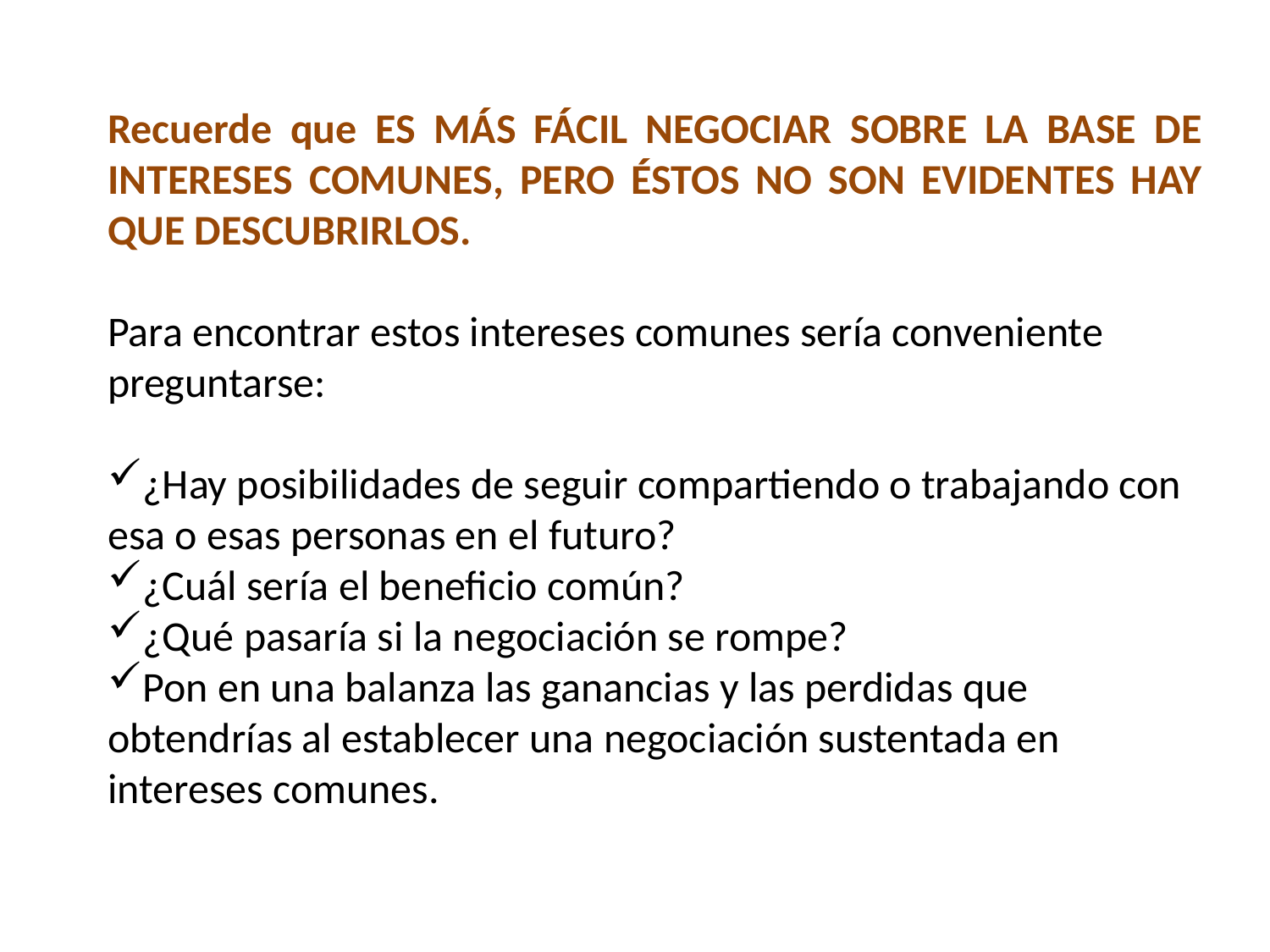

Recuerde que ES MÁS FÁCIL NEGOCIAR SOBRE LA BASE DE INTERESES COMUNES, PERO ÉSTOS NO SON EVIDENTES HAY QUE DESCUBRIRLOS.

Para encontrar estos intereses comunes sería conveniente preguntarse:

¿Hay posibilidades de seguir compartiendo o trabajando con esa o esas personas en el futuro?
¿Cuál sería el beneficio común?
¿Qué pasaría si la negociación se rompe?
Pon en una balanza las ganancias y las perdidas que obtendrías al establecer una negociación sustentada en intereses comunes.